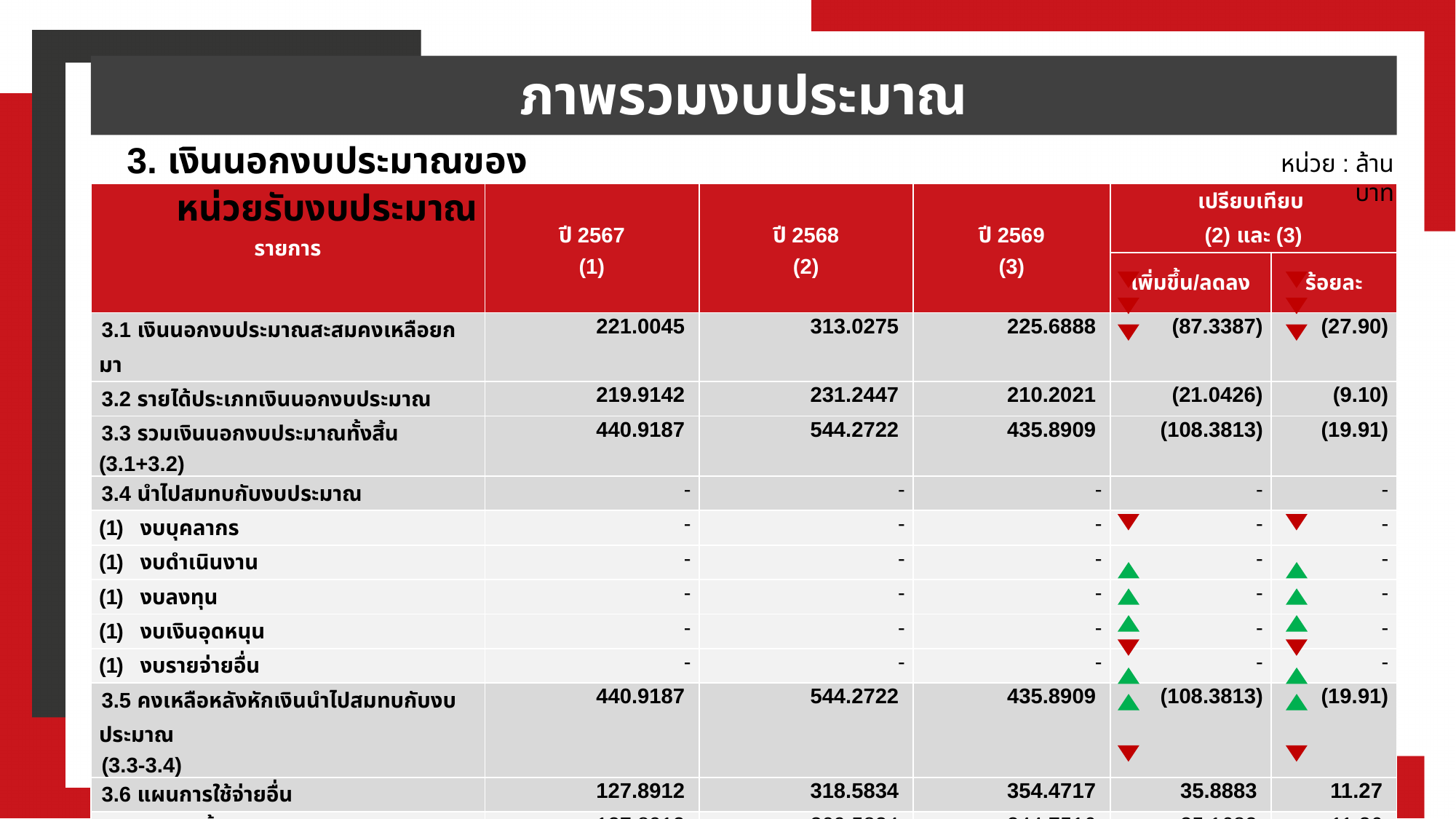

ภาพรวมงบประมาณ

3. เงินนอกงบประมาณของหน่วยรับงบประมาณ
หน่วย : ล้านบาท
| รายการ | ปี 2567 (1) | ปี 2568 (2) | ปี 2569 (3) | เปรียบเทียบ (2) และ (3) |  |
| --- | --- | --- | --- | --- | --- |
|  |  |  |  | เพิ่มขึ้น/ลดลง | ร้อยละ |
| 3.1 เงินนอกงบประมาณสะสมคงเหลือยกมา | 221.0045 | 313.0275 | 225.6888 | (87.3387) | (27.90) |
| 3.2 รายได้ประเภทเงินนอกงบประมาณ | 219.9142 | 231.2447 | 210.2021 | (21.0426) | (9.10) |
| 3.3 รวมเงินนอกงบประมาณทั้งสิ้น (3.1+3.2) | 440.9187 | 544.2722 | 435.8909 | (108.3813) | (19.91) |
| 3.4 นำไปสมทบกับงบประมาณ | - | - | - | - | - |
| งบบุคลากร | - | - | - | - | - |
| งบดำเนินงาน | - | - | - | - | - |
| งบลงทุน | - | - | - | - | - |
| งบเงินอุดหนุน | - | - | - | - | - |
| งบรายจ่ายอื่น | - | - | - | - | - |
| 3.5 คงเหลือหลังหักเงินนำไปสมทบกับงบประมาณ (3.3-3.4) | 440.9187 | 544.2722 | 435.8909 | (108.3813) | (19.91) |
| 3.6 แผนการใช้จ่ายอื่น | 127.8912 | 318.5834 | 354.4717 | 35.8883 | 11.27 |
| ภารกิจพื้นฐาน | 127.8912 | 309.5834 | 344.7516 | 35.1682 | 11.36 |
| รายจ่ายประจำ | 67.9546 | 253.4878 | 344.7516 | 91.2638 | 36.00 |
| รายจ่ายลงทุน | 59.9366 | 56.0956 | - | (56.0956) | (100.00) |
| ภารกิจเพื่อการพัฒนา | - | 9.0000 | 9.7201 | 0.7201 | 8.00 |
| รายจ่ายประจำ | - | 9.0000 | 9.7201 | 0.7201 | 8.00 |
| รายจ่ายลงทุน | - | - | - | - | - |
| 3.7 คงเหลือ (3.5-3.6) | 313.0275 | 225.6888 | - | (225.6888) | (100.00) |

6